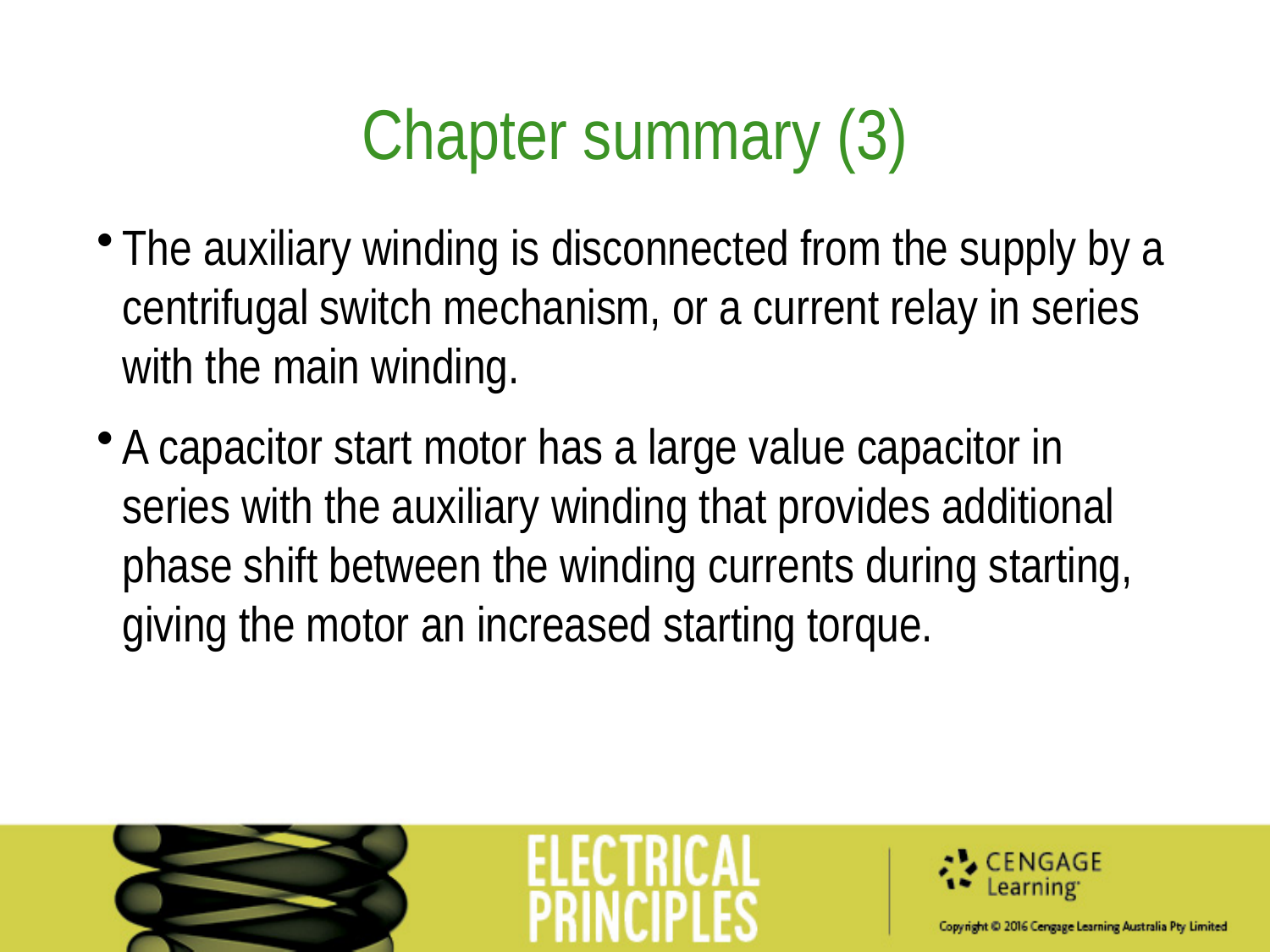

# Chapter summary (3)

The auxiliary winding is disconnected from the supply by a centrifugal switch mechanism, or a current relay in series with the main winding.
A capacitor start motor has a large value capacitor in series with the auxiliary winding that provides additional phase shift between the winding currents during starting, giving the motor an increased starting torque.